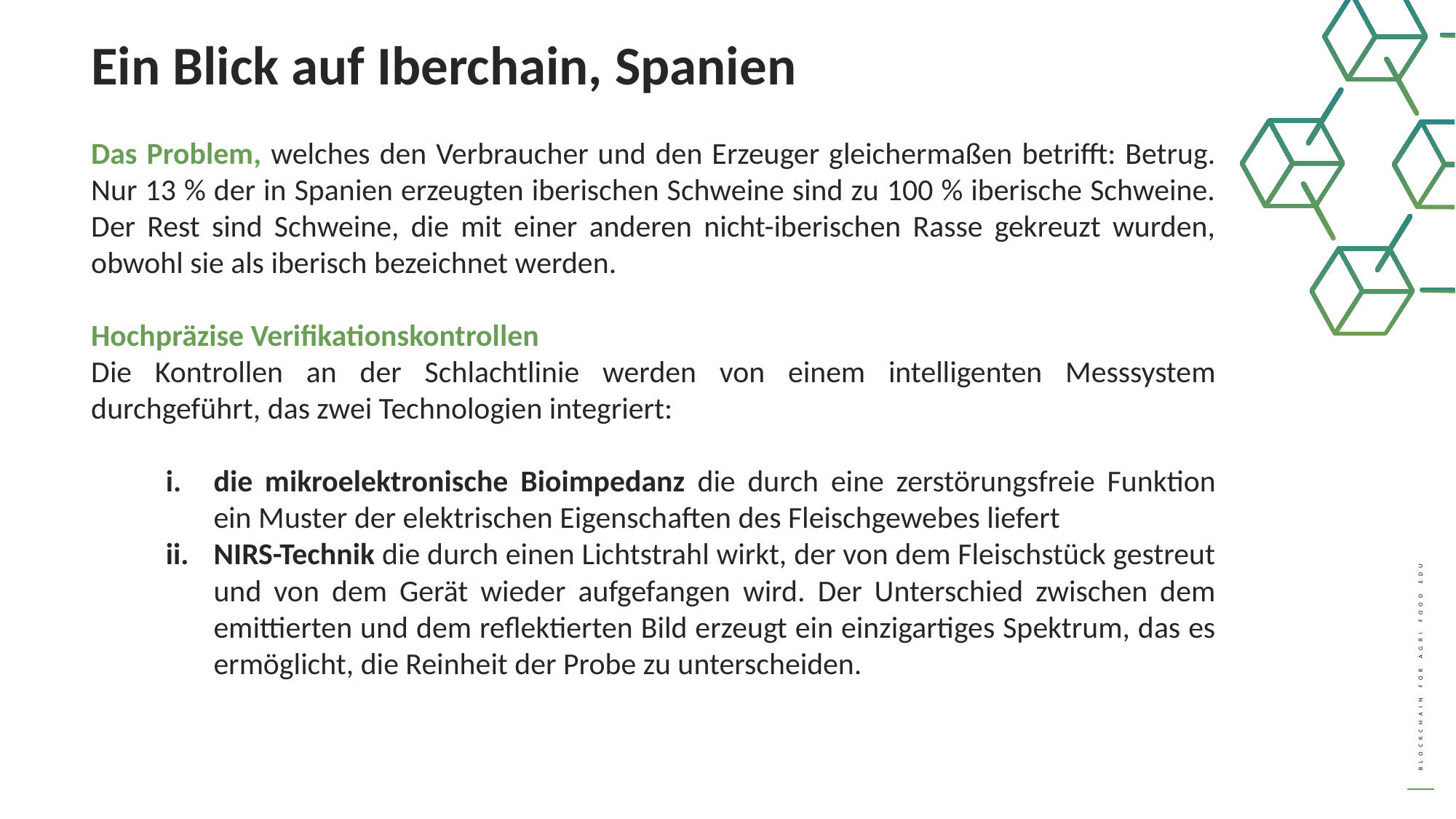

Ein Blick auf Iberchain, Spanien
Das Problem, welches den Verbraucher und den Erzeuger gleichermaßen betrifft: Betrug. Nur 13 % der in Spanien erzeugten iberischen Schweine sind zu 100 % iberische Schweine. Der Rest sind Schweine, die mit einer anderen nicht-iberischen Rasse gekreuzt wurden, obwohl sie als iberisch bezeichnet werden.

Hochpräzise Verifikationskontrollen
Die Kontrollen an der Schlachtlinie werden von einem intelligenten Messsystem durchgeführt, das zwei Technologien integriert:

die mikroelektronische Bioimpedanz die durch eine zerstörungsfreie Funktion ein Muster der elektrischen Eigenschaften des Fleischgewebes liefert
NIRS-Technik die durch einen Lichtstrahl wirkt, der von dem Fleischstück gestreut und von dem Gerät wieder aufgefangen wird. Der Unterschied zwischen dem emittierten und dem reflektierten Bild erzeugt ein einzigartiges Spektrum, das es ermöglicht, die Reinheit der Probe zu unterscheiden.